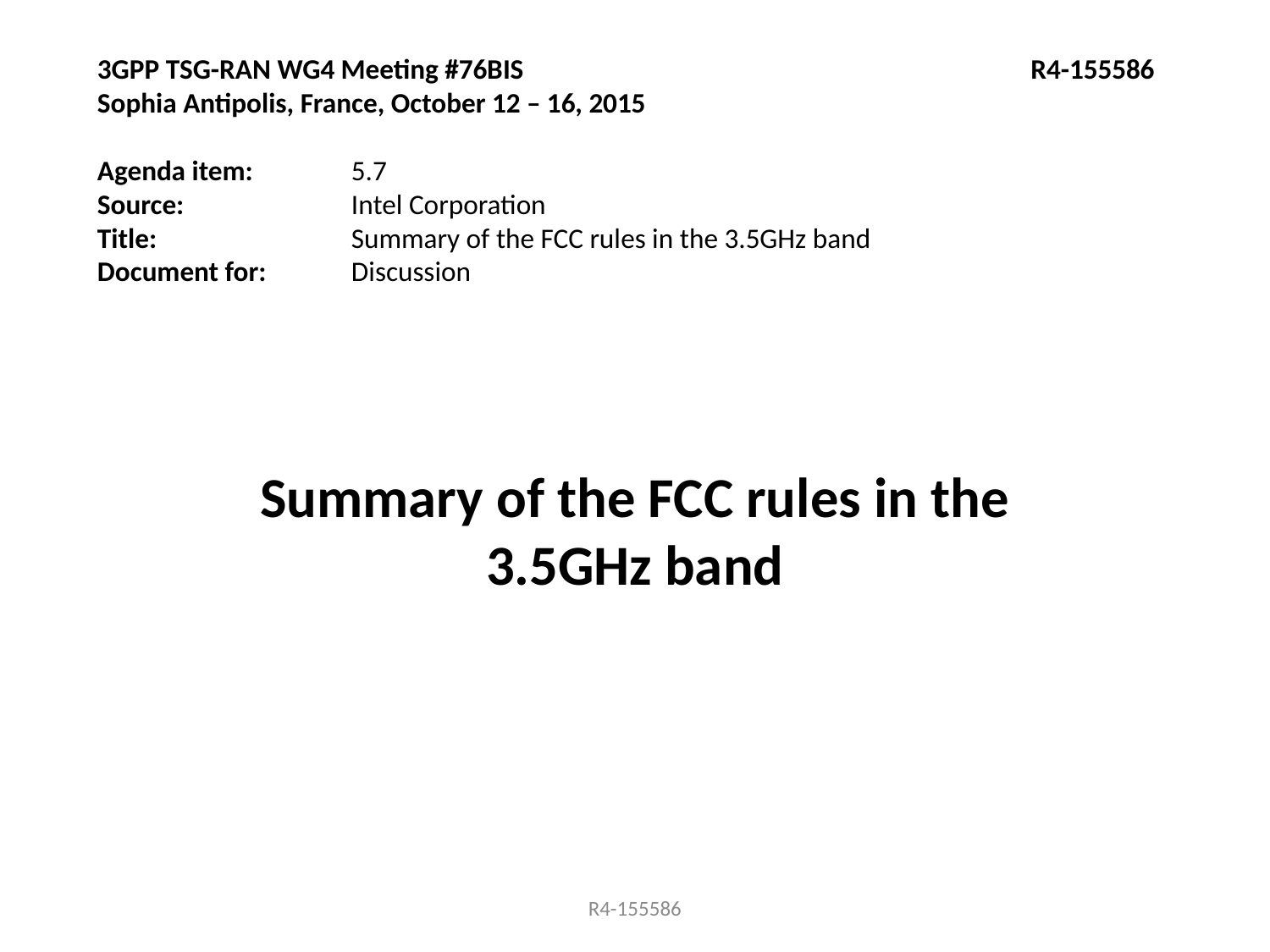

# 3GPP TSG-RAN WG4 Meeting #76BIS 				       R4-155586 Sophia Antipolis, France, October 12 – 16, 2015   Agenda item:	5.7 Source: 		Intel Corporation Title: 		Summary of the FCC rules in the 3.5GHz band Document for:	Discussion
Summary of the FCC rules in the 3.5GHz band
R4-155586